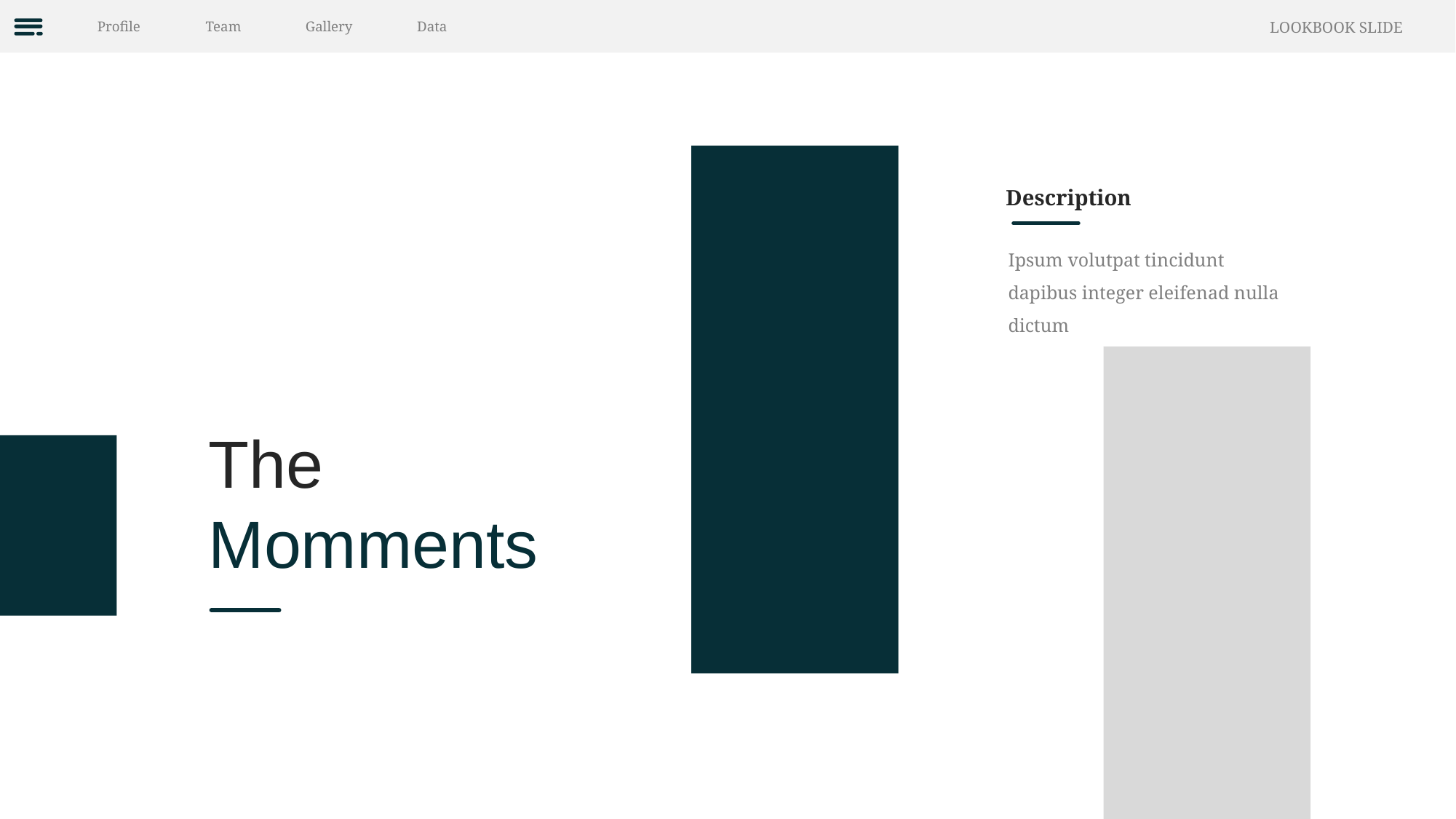

Profile
Team
Gallery
Data
LOOKBOOK SLIDE

Description
Ipsum volutpat tincidunt dapibus integer eleifenad nulla dictum

The Momments